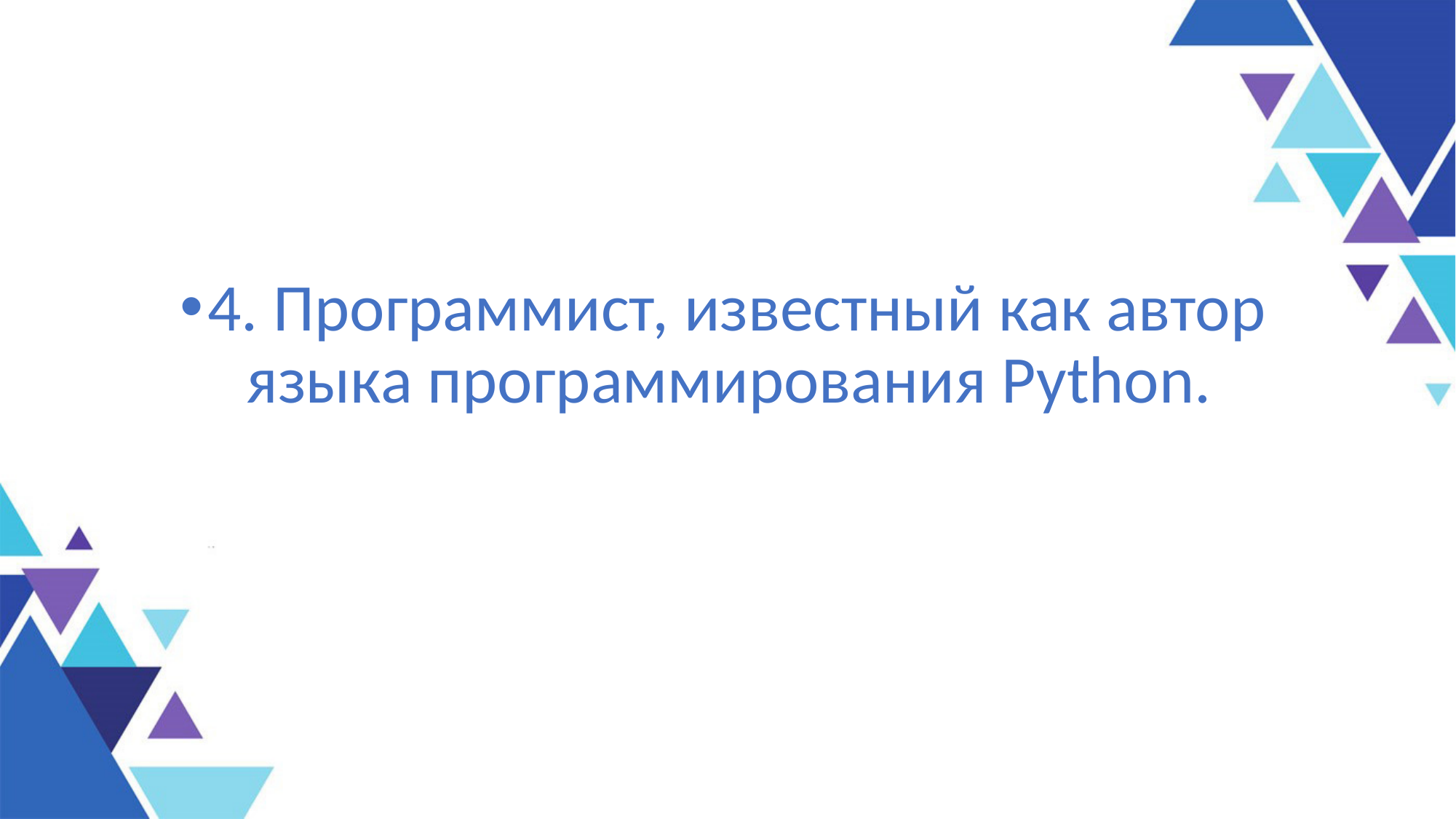

4. Программист, известный как автор языка программирования Python.